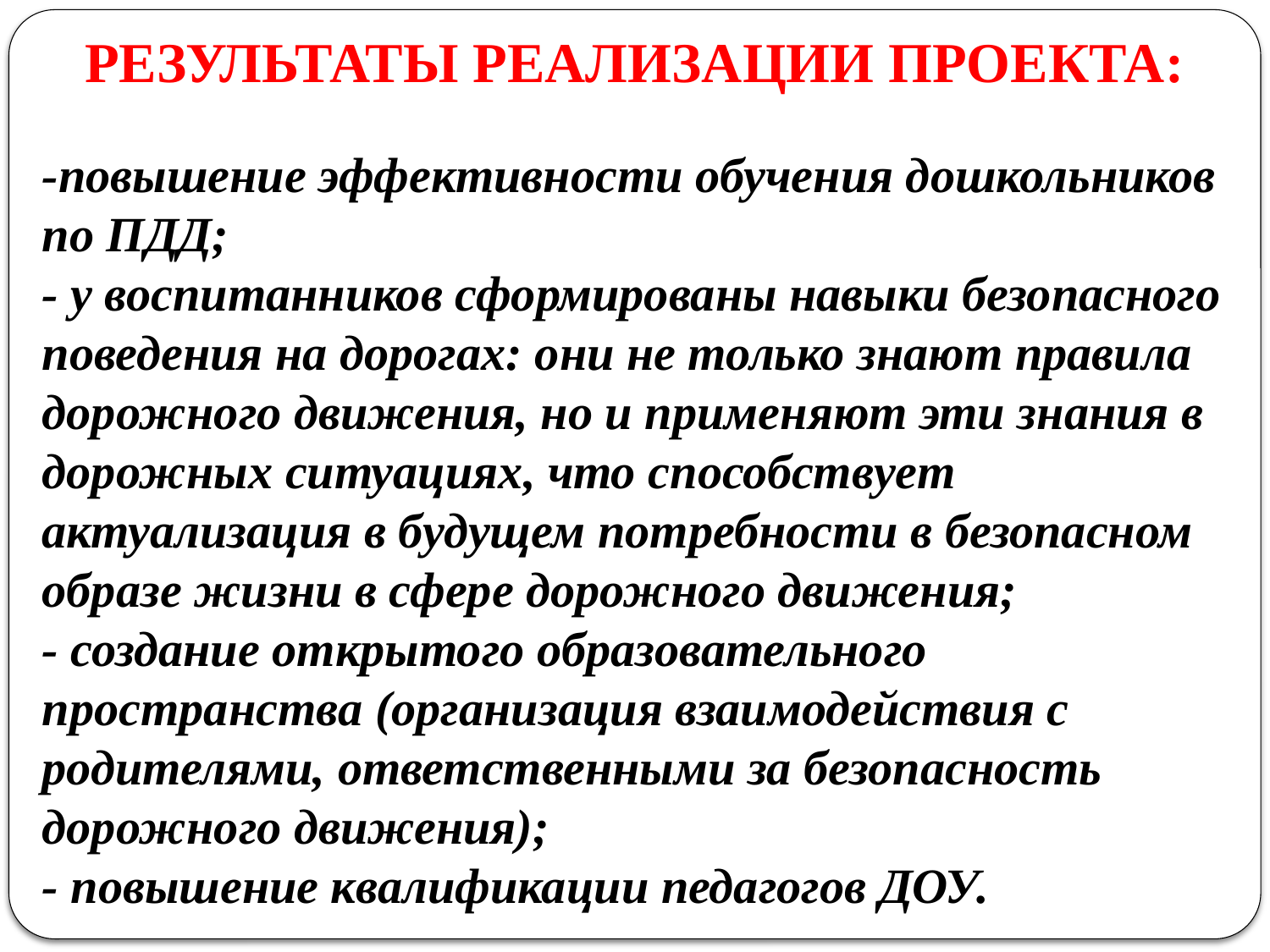

РЕЗУЛЬТАТЫ РЕАЛИЗАЦИИ ПРОЕКТА:

-повышение эффективности обучения дошкольников по ПДД;
- у воспитанников сформированы навыки безопасного поведения на дорогах: они не только знают правила дорожного движения, но и применяют эти знания в дорожных ситуациях, что способствует актуализация в будущем потребности в безопасном образе жизни в сфере дорожного движения;
- создание открытого образовательного пространства (организация взаимодействия с родителями, ответственными за безопасность дорожного движения);
- повышение квалификации педагогов ДОУ.